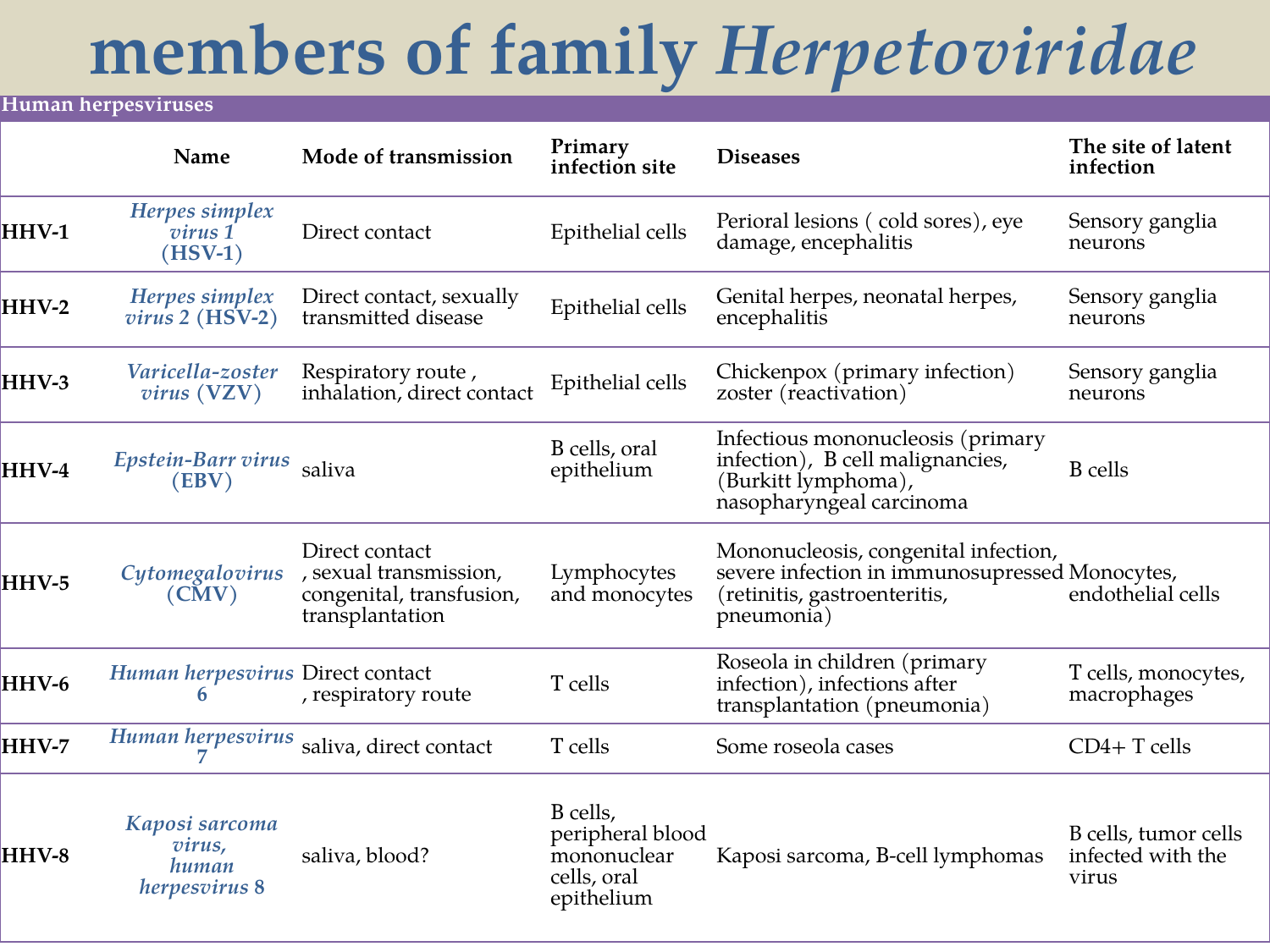

# members of family Herpetoviridae
| Human herpesviruses |  |  |  |  |  |  |
| --- | --- | --- | --- | --- | --- | --- |
|  | Name | Mode of transmission | Primary infection site |  | Diseases | The site of latent infection |
| HHV-1 | Herpes simplex virus 1 (HSV-1) | Direct contact | Epithelial cells |  | Perioral lesions ( cold sores), eye damage, encephalitis | Sensory ganglia neurons |
| HHV-2 | Herpes simplex virus 2 (HSV-2) | Direct contact, sexually transmitted disease | Epithelial cells |  | Genital herpes, neonatal herpes, encephalitis | Sensory ganglia neurons |
| HHV-3 | Varicella-zoster virus (VZV) | Respiratory route , inhalation, direct contact | Epithelial cells |  | Chickenpox (primary infection) zoster (reactivation) | Sensory ganglia neurons |
| HHV-4 | Epstein-Barr virus (EBV) | saliva | В cells, oral epithelium |  | Infectious mononucleosis (primary infection), В cell malignancies, (Burkitt lymphoma), nasopharyngeal carcinoma | В cells |
| HHV-5 | Cytomegalovirus (CMV) | Direct contact , sexual transmission, congenital, transfusion, transplantation | Lymphocytes and monocytes |  | Mononucleosis, congenital infection, severe infection in immunosupressed (retinitis, gastroenteritis, pneumonia) | Monocytes, endothelial cells |
| HHV-6 | Human herpesvirus 6 | Direct contact , respiratory route | Т cells |  | Roseola in children (primary infection), infections after transplantation (pneumonia) | Т cells, monocytes, macrophages |
| HHV-7 | Human herpesvirus 7 | saliva, direct contact | Т cells |  | Some roseola cases | CD4+ T cells |
| HHV-8 | Kaposi sarcoma virus, human herpesvirus 8 | saliva, blood? | В cells, peripheral blood mononuclear cells, oral epithelium |  | Kaposi sarcoma, В-cell lymphomas | B cells, tumor cells infected with the virus |